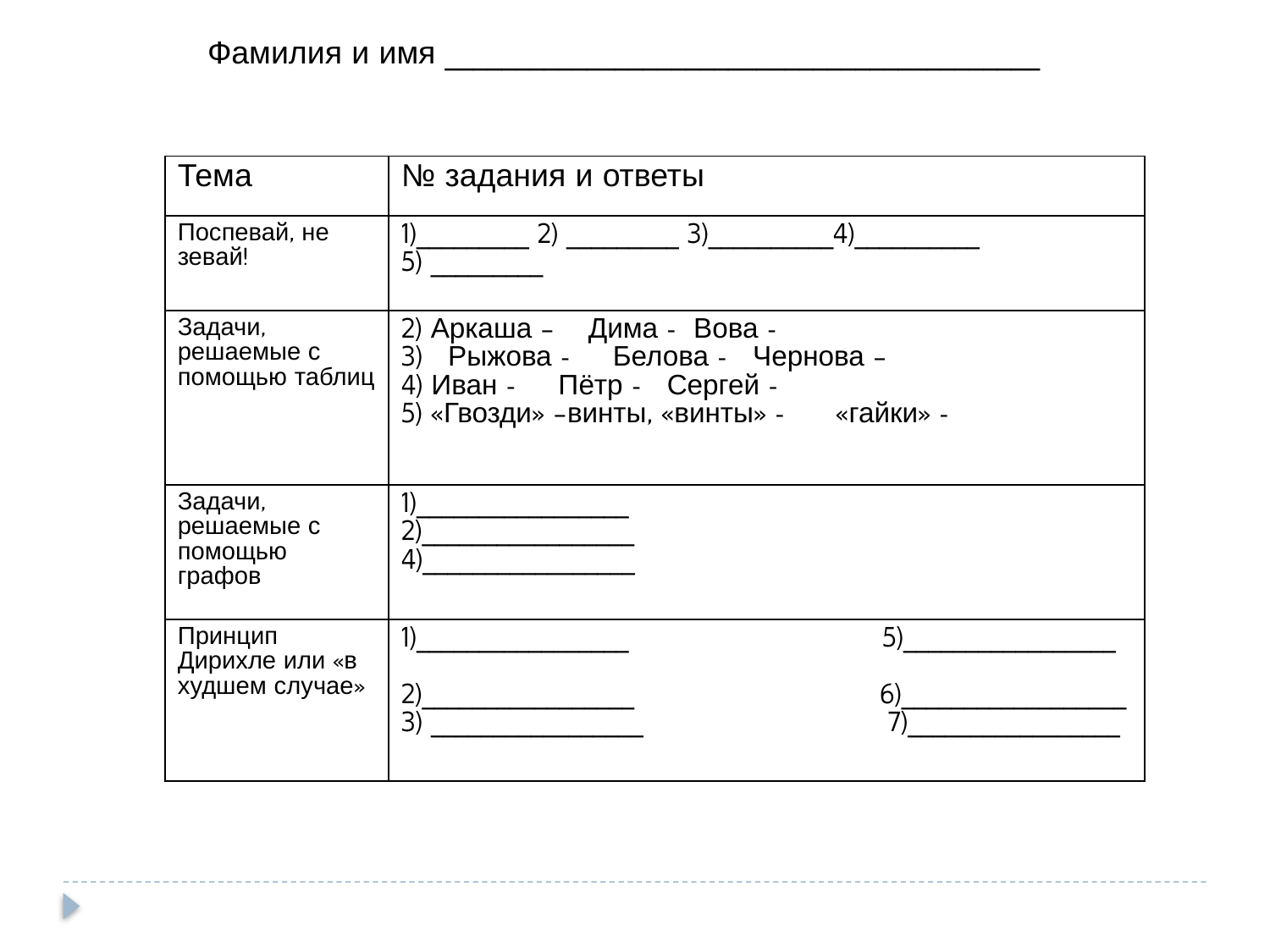

Фамилия и имя __________________________________________
| Тема | № задания и ответы |
| --- | --- |
| Поспевай, не зевай! | 1)\_\_\_\_\_\_\_\_\_ 2) \_\_\_\_\_\_\_\_\_ 3)\_\_\_\_\_\_\_\_\_\_4)\_\_\_\_\_\_\_\_\_\_ 5) \_\_\_\_\_\_\_\_\_ |
| Задачи, решаемые с помощью таблиц | 2) Аркаша – Дима - Вова - 3) Рыжова - Белова - Чернова – 4) Иван - Пётр - Сергей - 5) «Гвозди» –винты, «винты» - «гайки» - |
| Задачи, решаемые с помощью графов | 1)\_\_\_\_\_\_\_\_\_\_\_\_\_\_\_\_\_ 2)\_\_\_\_\_\_\_\_\_\_\_\_\_\_\_\_\_ 4)\_\_\_\_\_\_\_\_\_\_\_\_\_\_\_\_\_ |
| Принцип Дирихле или «в худшем случае» | 1)\_\_\_\_\_\_\_\_\_\_\_\_\_\_\_\_\_ 5)\_\_\_\_\_\_\_\_\_\_\_\_\_\_\_\_\_ 2)\_\_\_\_\_\_\_\_\_\_\_\_\_\_\_\_\_ 6)\_\_\_\_\_\_\_\_\_\_\_\_\_\_\_\_\_\_ 3) \_\_\_\_\_\_\_\_\_\_\_\_\_\_\_\_\_ 7)\_\_\_\_\_\_\_\_\_\_\_\_\_\_\_\_\_ |